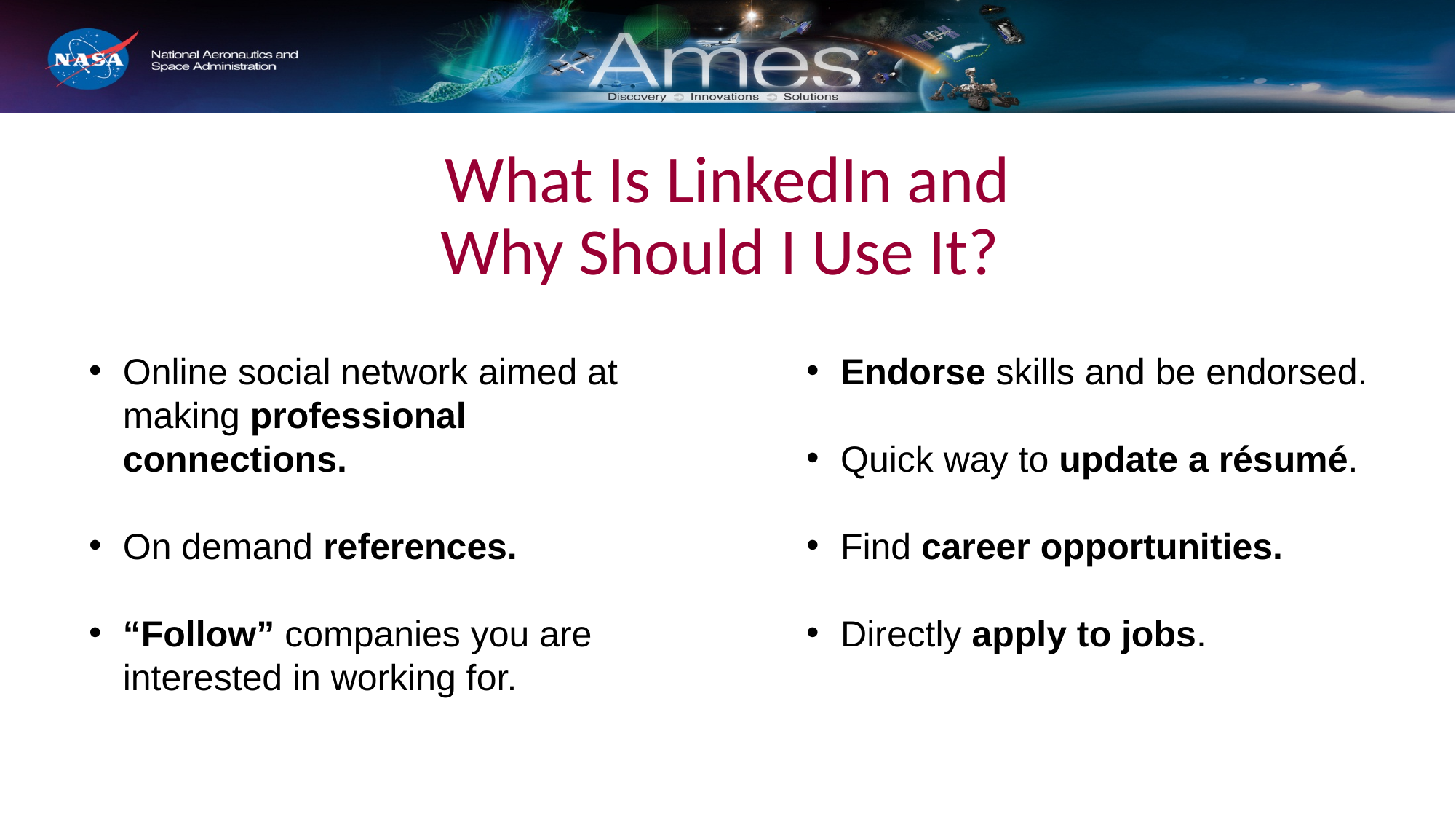

# What Is LinkedIn and Why Should I Use It?
Online social network aimed at making professional connections.

On demand references.

“Follow” companies you are interested in working for.

Endorse skills and be endorsed.

Quick way to update a résumé.

Find career opportunities.

Directly apply to jobs.